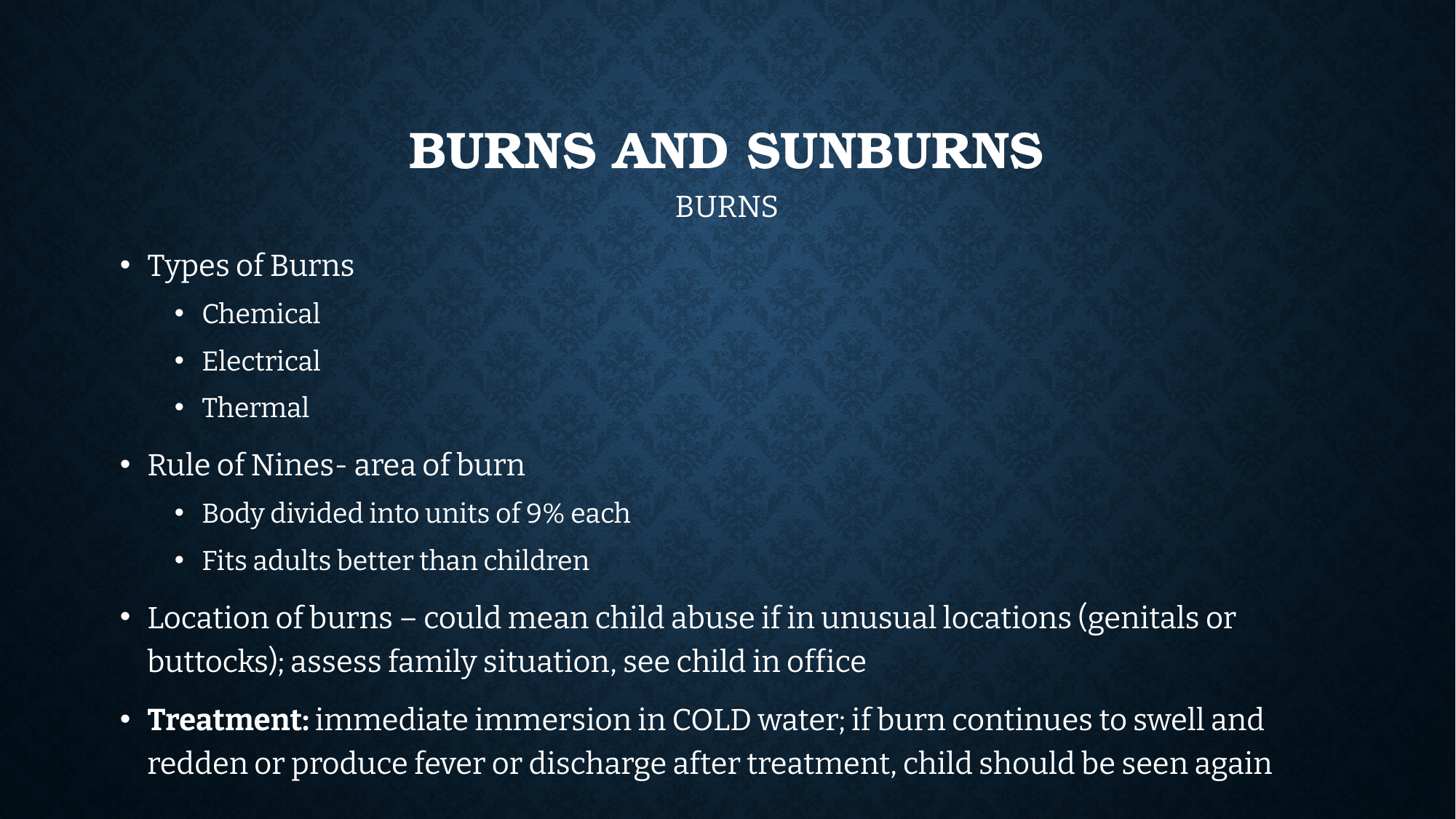

# Burns and SunBurns
BURNS
Types of Burns
Chemical
Electrical
Thermal
Rule of Nines- area of burn
Body divided into units of 9% each
Fits adults better than children
Location of burns – could mean child abuse if in unusual locations (genitals or buttocks); assess family situation, see child in office
Treatment: immediate immersion in COLD water; if burn continues to swell and redden or produce fever or discharge after treatment, child should be seen again